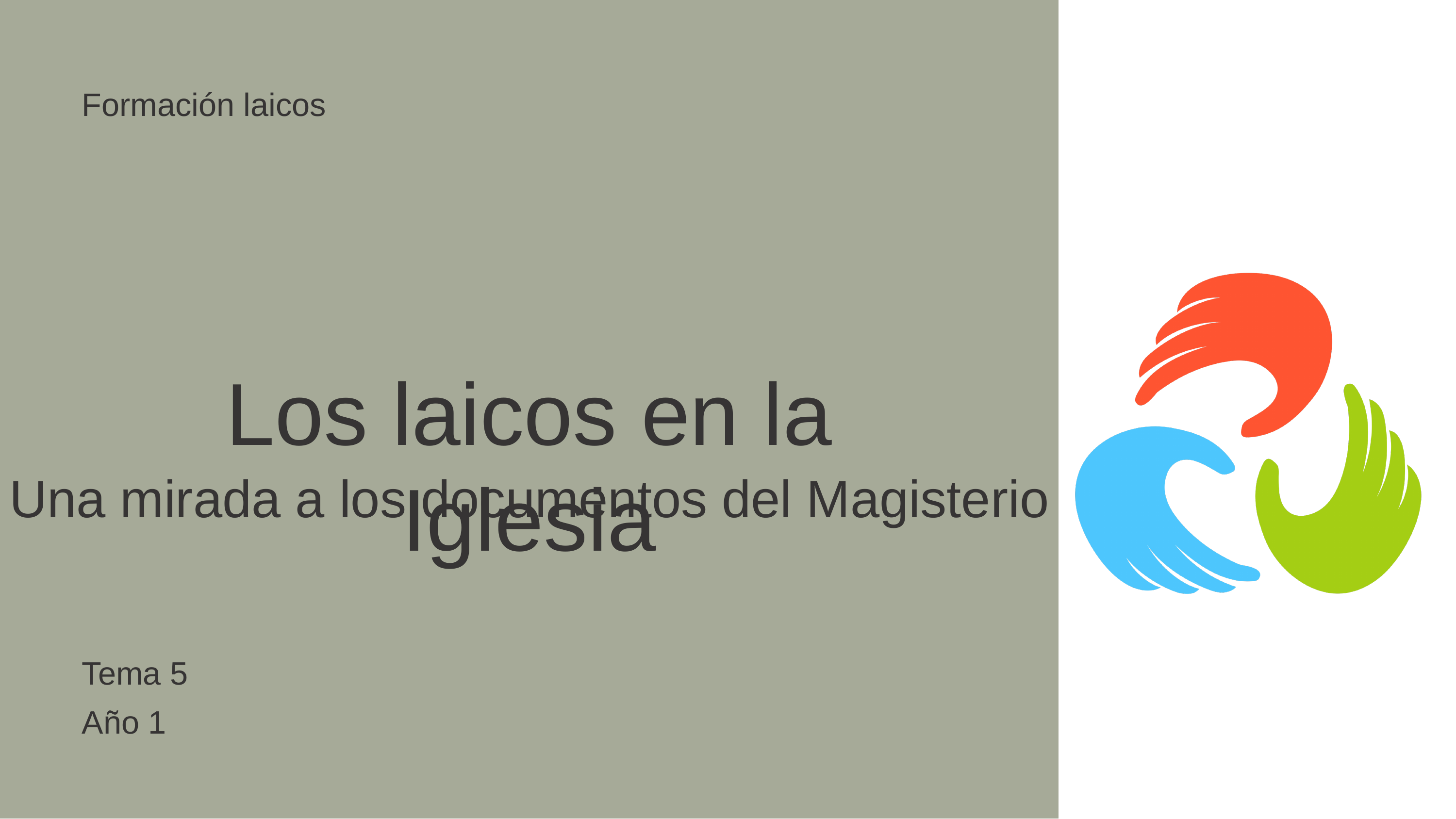

Formación laicos

Los laicos en la Iglesia
Una mirada a los documentos del Magisterio
Tema 5
Año 1